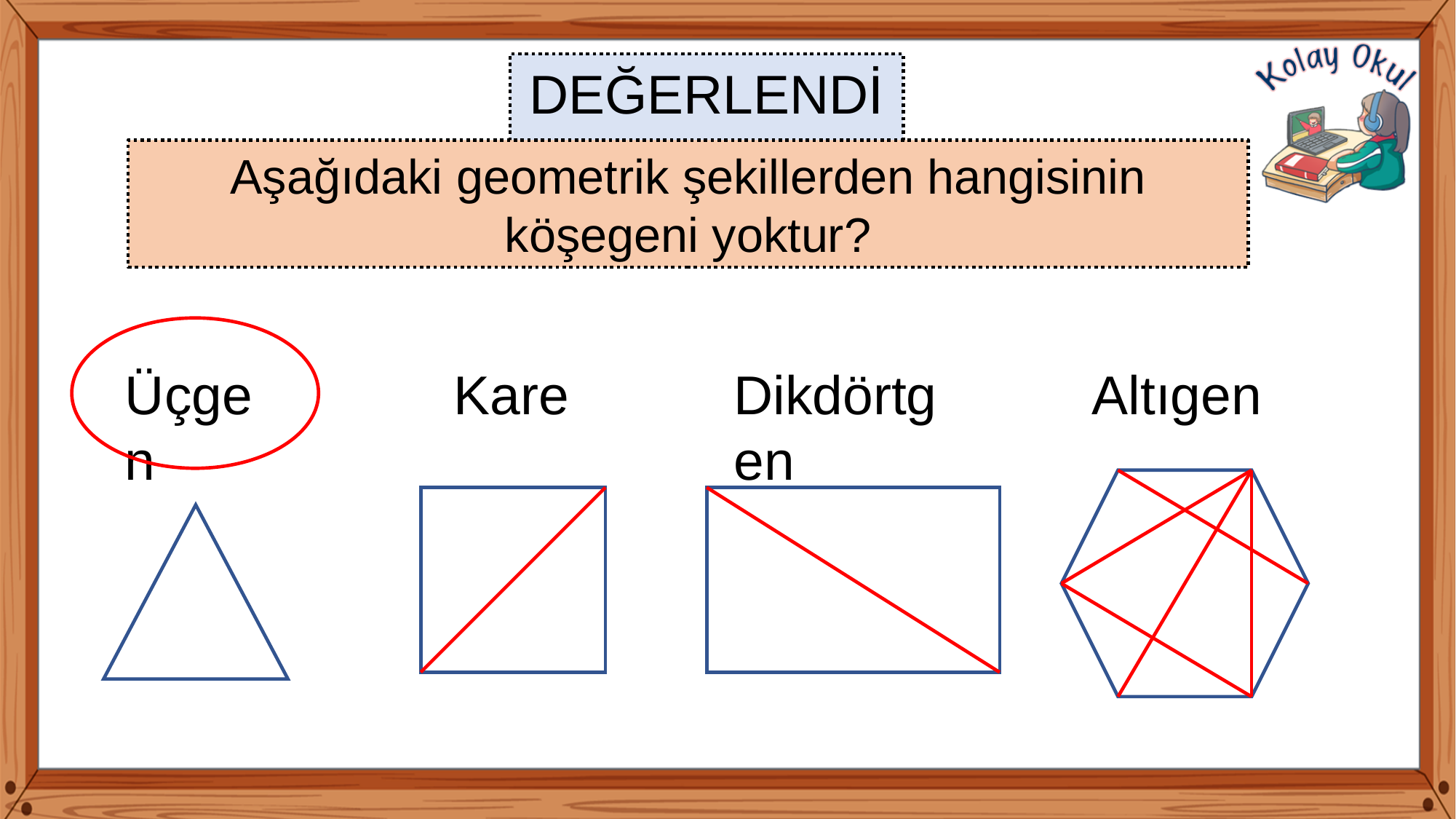

DEĞERLENDİRME
Aşağıdaki geometrik şekillerden hangisinin köşegeni yoktur?

Üçgen
Altıgen
Kare
Dikdörtgen